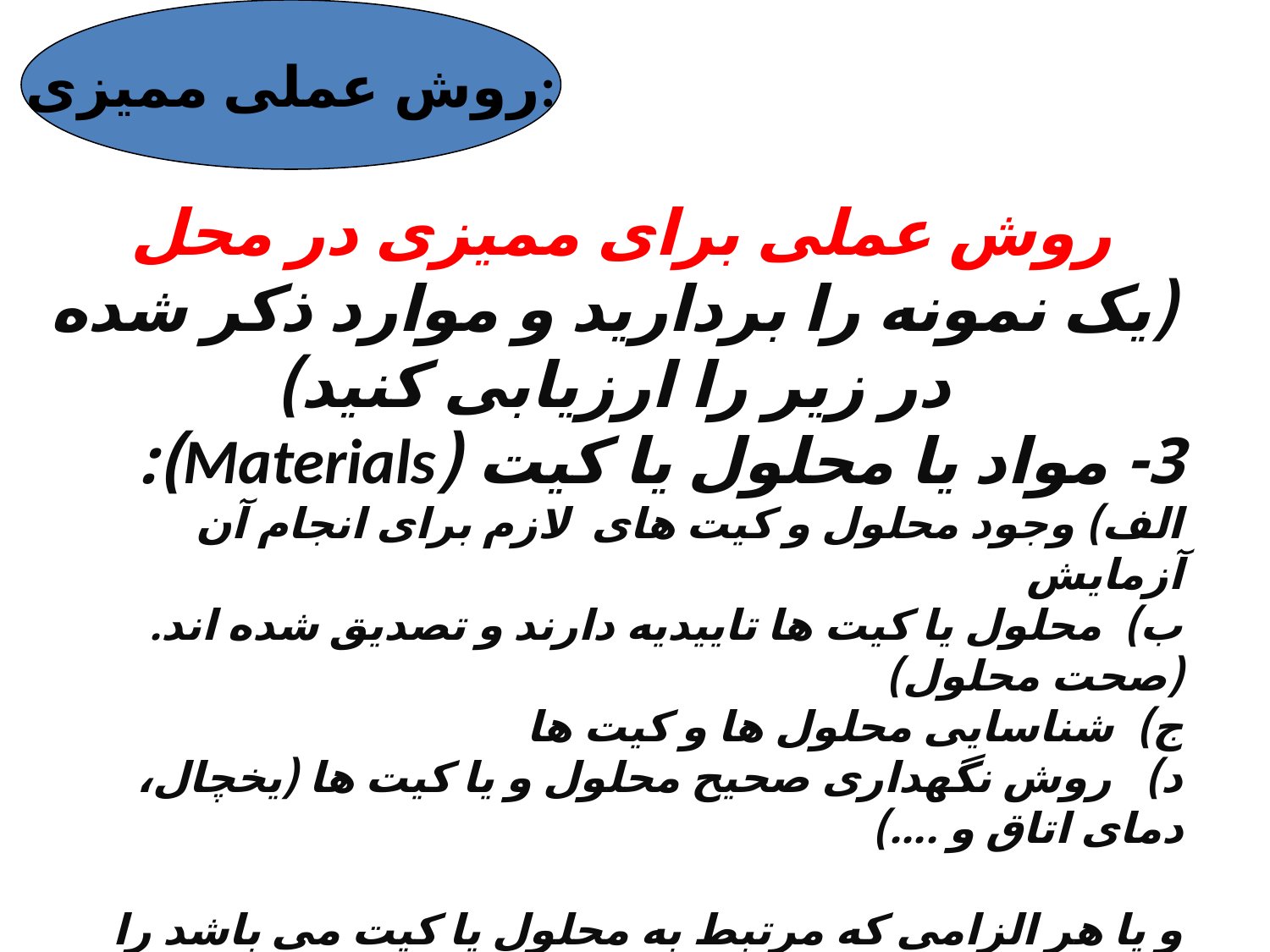

روش عملی ممیزی:

روش عملی برای ممیزی در محل
(یک نمونه را بردارید و موارد ذکر شده در زیر را ارزیابی کنید)
3- مواد یا محلول یا کیت (Materials):
الف) وجود محلول و کیت های  لازم برای انجام آن آزمایش
ب)  محلول یا کیت ها تاییدیه دارند و تصدیق شده اند. (صحت محلول)
ج)  شناسایی محلول ها و کیت ها
د)   روش نگهداری صحیح محلول و یا کیت ها (یخچال، دمای اتاق و ....)

و یا هر الزامی که مرتبط به محلول یا کیت می باشد را می توان در این قسمت آورد.